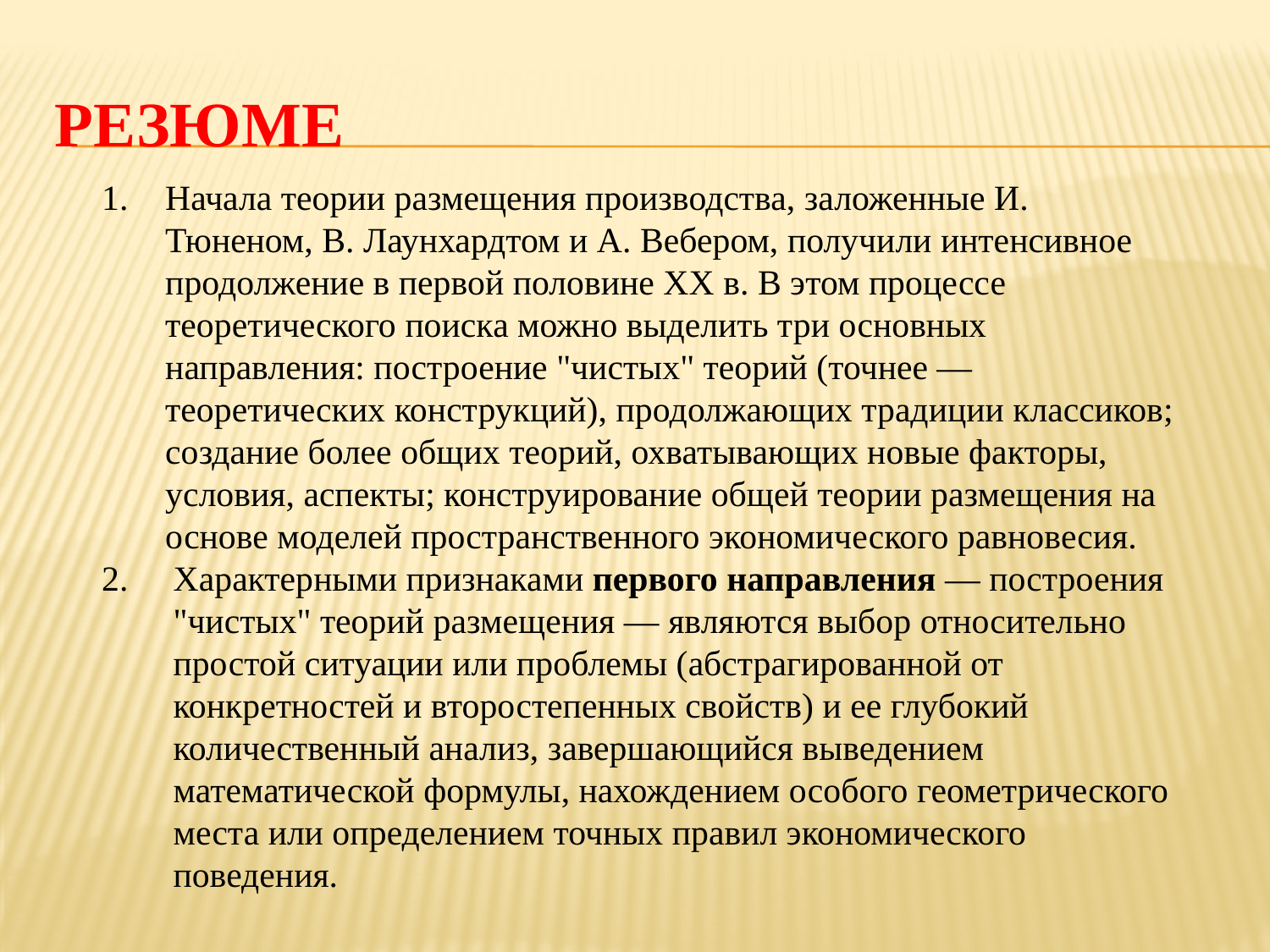

# резюме
Начала теории размещения производства, заложенные И. Тюненом, В. Лаунхардтом и А. Вебером, получили интенсивное продолжение в первой половине XX в. В этом процессе теоретического поиска можно выделить три основных направления: построение "чистых" теорий (точнее — теоретических конструкций), продолжающих традиции классиков; создание более общих теорий, охватывающих новые факторы, условия, аспекты; конструирование общей теории размещения на основе моделей пространственного экономического равновесия.
Характерными признаками первого направления — построения "чистых" теорий размещения — являются выбор относительно простой ситуации или проблемы (абстрагированной от конкретностей и второстепенных свойств) и ее глубокий количественный анализ, завершающийся выведением математической формулы, нахождением особого геометрического места или определением точных правил экономического поведения.